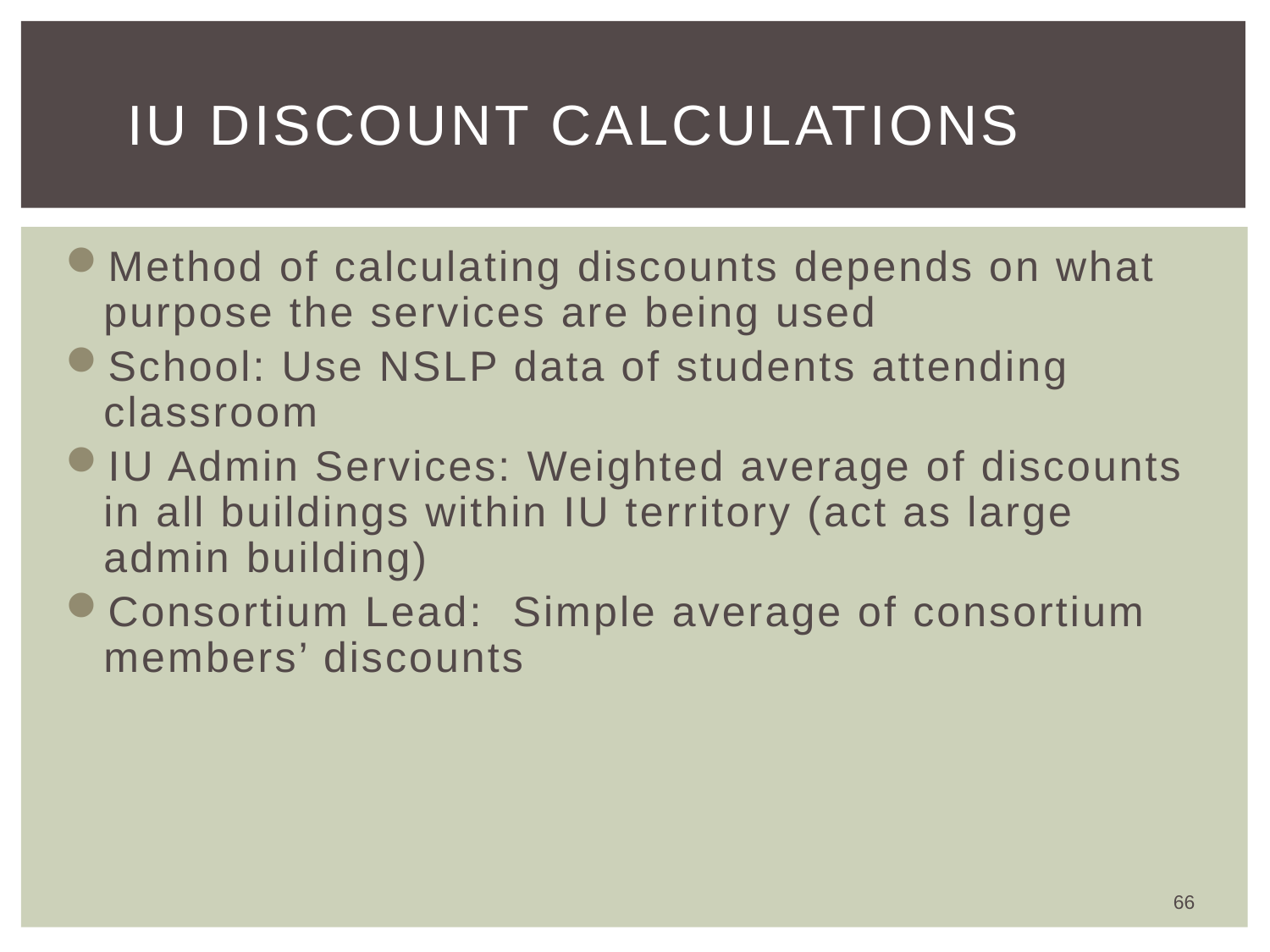

# IU Discount Calculations
Method of calculating discounts depends on what purpose the services are being used
School: Use NSLP data of students attending classroom
IU Admin Services: Weighted average of discounts in all buildings within IU territory (act as large admin building)
Consortium Lead:  Simple average of consortium members’ discounts
66